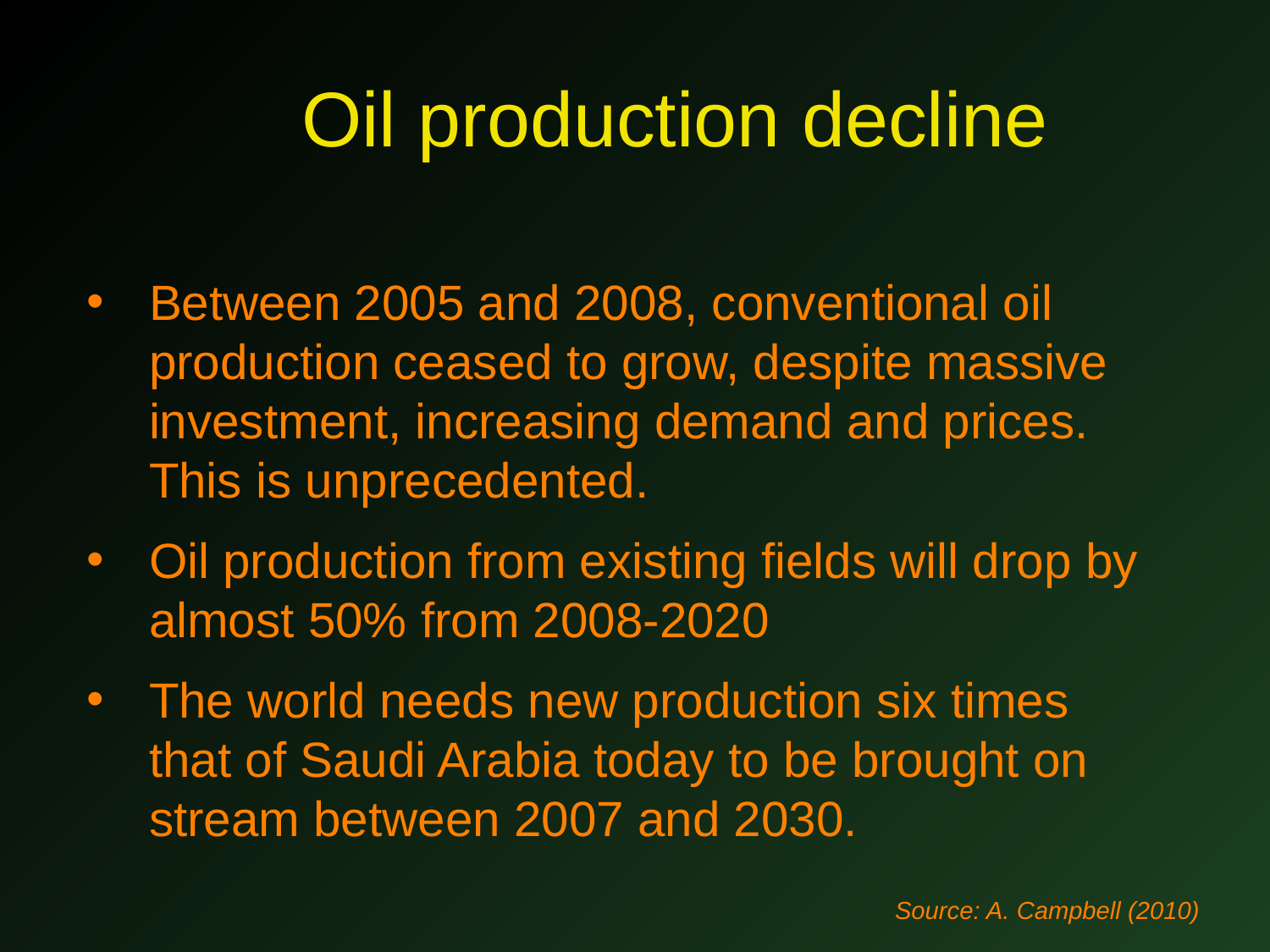

Oil production decline

Between 2005 and 2008, conventional oil production ceased to grow, despite massive investment, increasing demand and prices. This is unprecedented.
Oil production from existing fields will drop by almost 50% from 2008-2020
The world needs new production six times that of Saudi Arabia today to be brought on stream between 2007 and 2030.
Source: A. Campbell (2010)